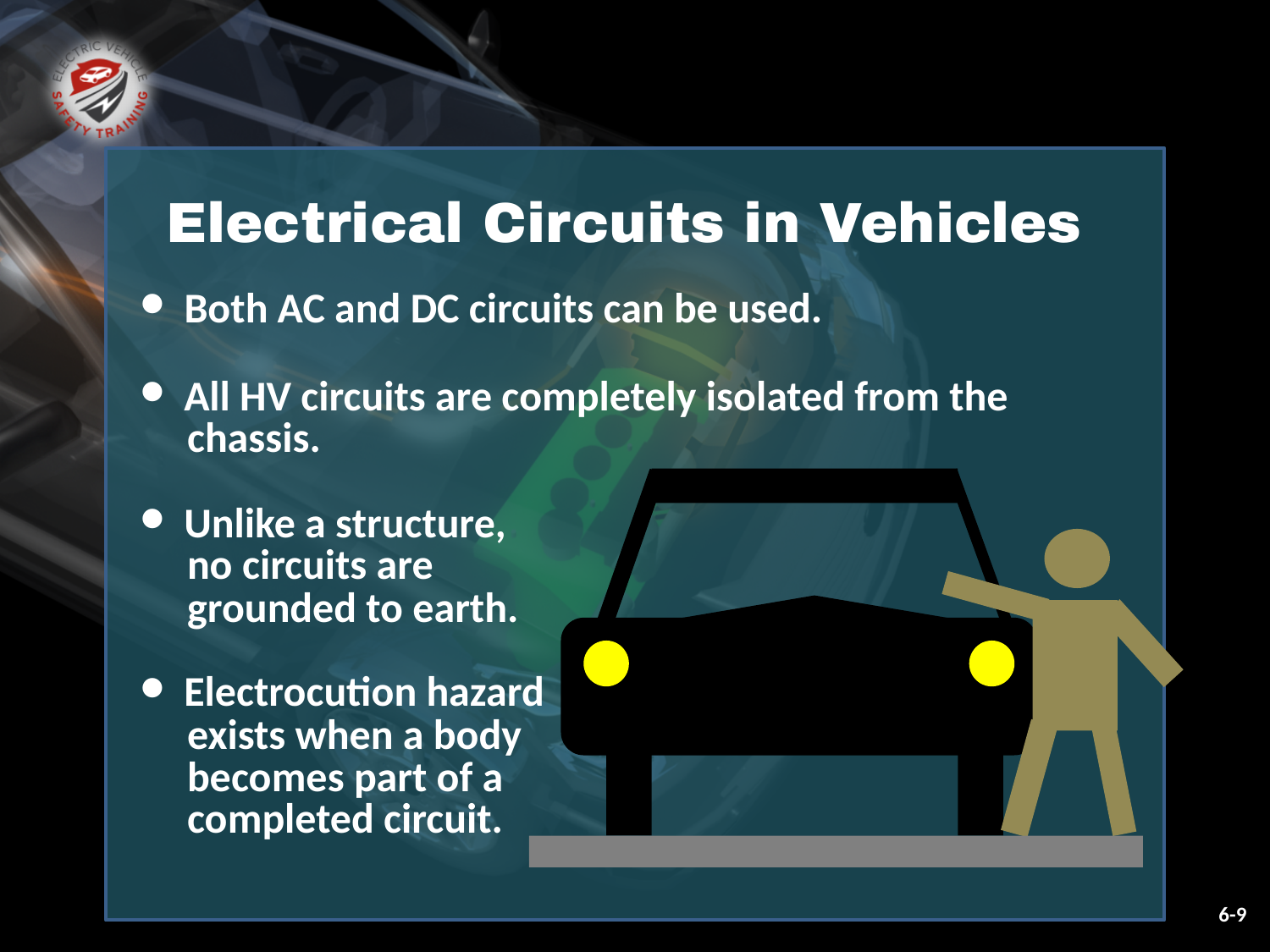

Electrical Circuits in Vehicles
  Both AC and DC circuits can be used.
  All HV circuits are completely isolated from the
     chassis.

  Unlike a structure,
     no circuits are
     grounded to earth.

  Electrocution hazard
     exists when a body
     becomes part of a
     completed circuit.

6-9